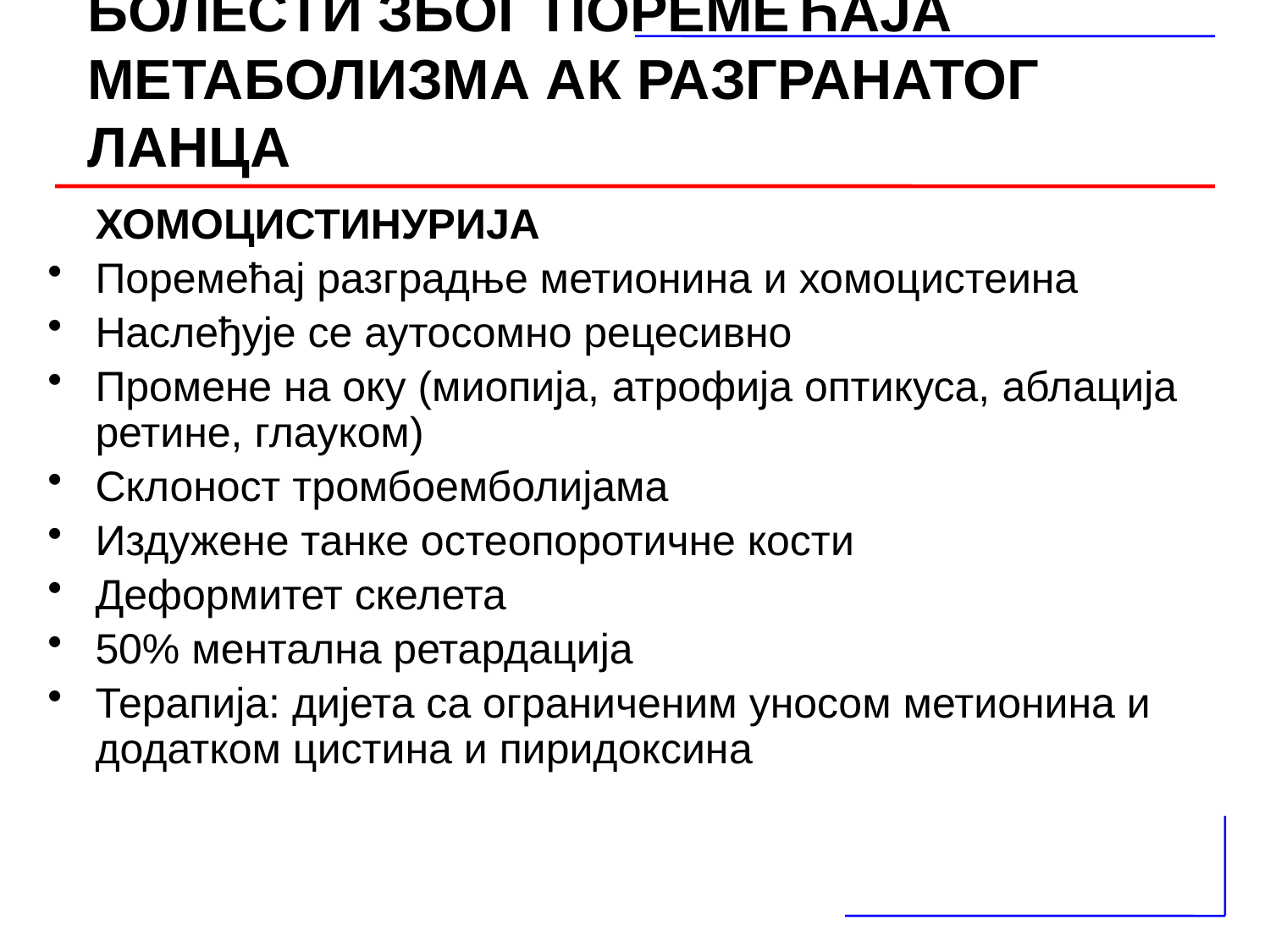

БОЛЕСТИ ЗБОГ ПОРЕМЕЋАЈА МЕТАБОЛИЗМА АК РАЗГРАНАТОГ ЛАНЦА
	ХОМОЦИСТИНУРИЈА
Поремећај разградње метионина и хомоцистеина
Наслеђује се аутосомно рецесивно
Промене на оку (миопија, атрофија оптикуса, аблација ретине, глауком)
Склоност тромбоемболијама
Издужене танке остеопоротичне кости
Деформитет скелета
50% ментална ретардација
Терапија: дијета са ограниченим уносом метионина и додатком цистина и пиридоксинa